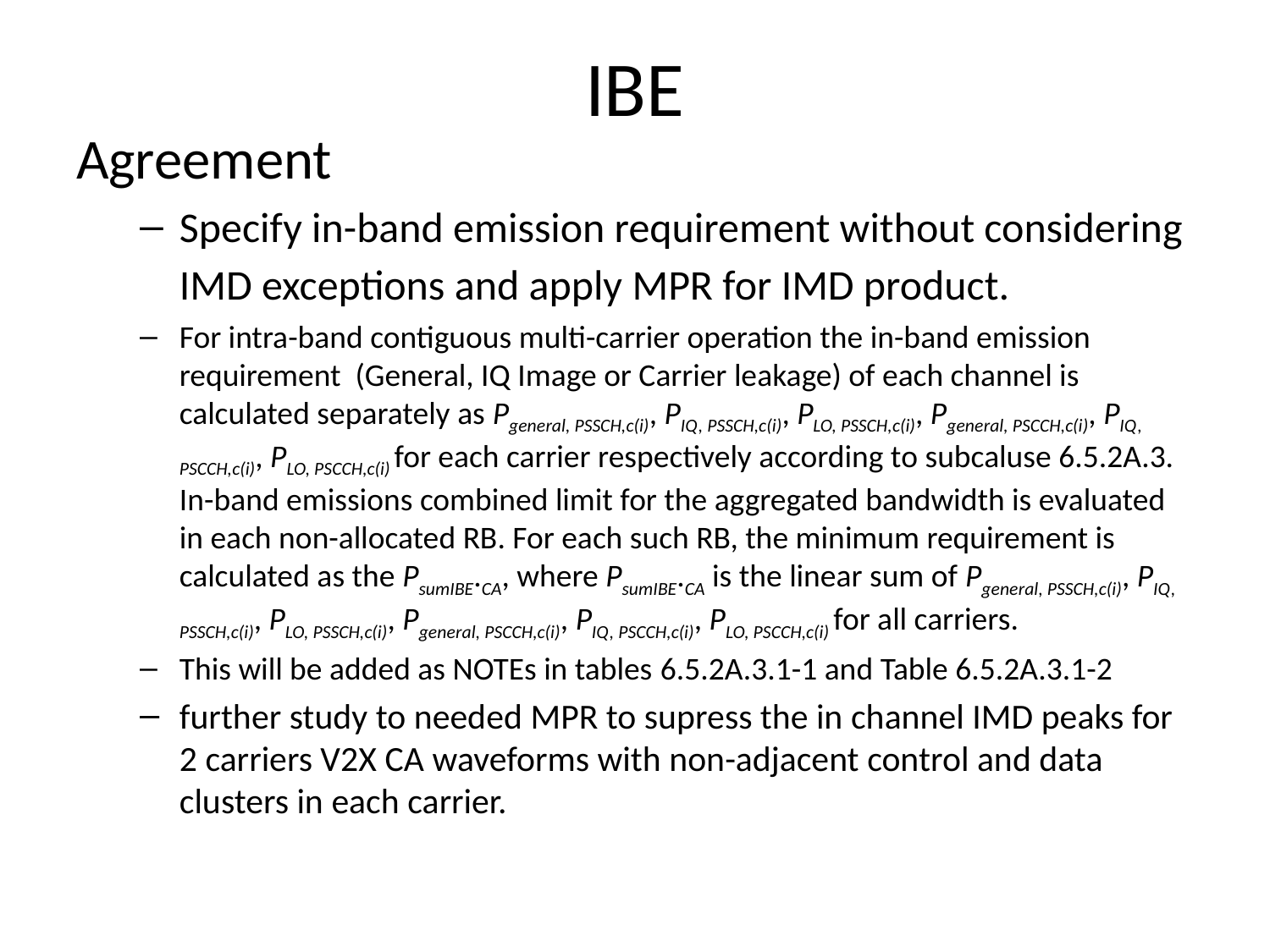

# IBE
Agreement
Specify in-band emission requirement without considering IMD exceptions and apply MPR for IMD product.
For intra-band contiguous multi-carrier operation the in-band emission requirement  (General, IQ Image or Carrier leakage) of each channel is calculated separately as Pgeneral, PSSCH,c(i), PIQ, PSSCH,c(i), PLO, PSSCH,c(i), Pgeneral, PSCCH,c(i), PIQ, PSCCH,c(i), PLO, PSCCH,c(i) for each carrier respectively according to subcaluse 6.5.2A.3.  In-band emissions combined limit for the aggregated bandwidth is evaluated in each non-allocated RB. For each such RB, the minimum requirement is calculated as the PsumIBE.CA, where PsumIBE.CA is the linear sum of Pgeneral, PSSCH,c(i), PIQ, PSSCH,c(i), PLO, PSSCH,c(i), Pgeneral, PSCCH,c(i), PIQ, PSCCH,c(i), PLO, PSCCH,c(i) for all carriers.
This will be added as NOTEs in tables 6.5.2A.3.1-1 and Table 6.5.2A.3.1-2
further study to needed MPR to supress the in channel IMD peaks for 2 carriers V2X CA waveforms with non-adjacent control and data clusters in each carrier.